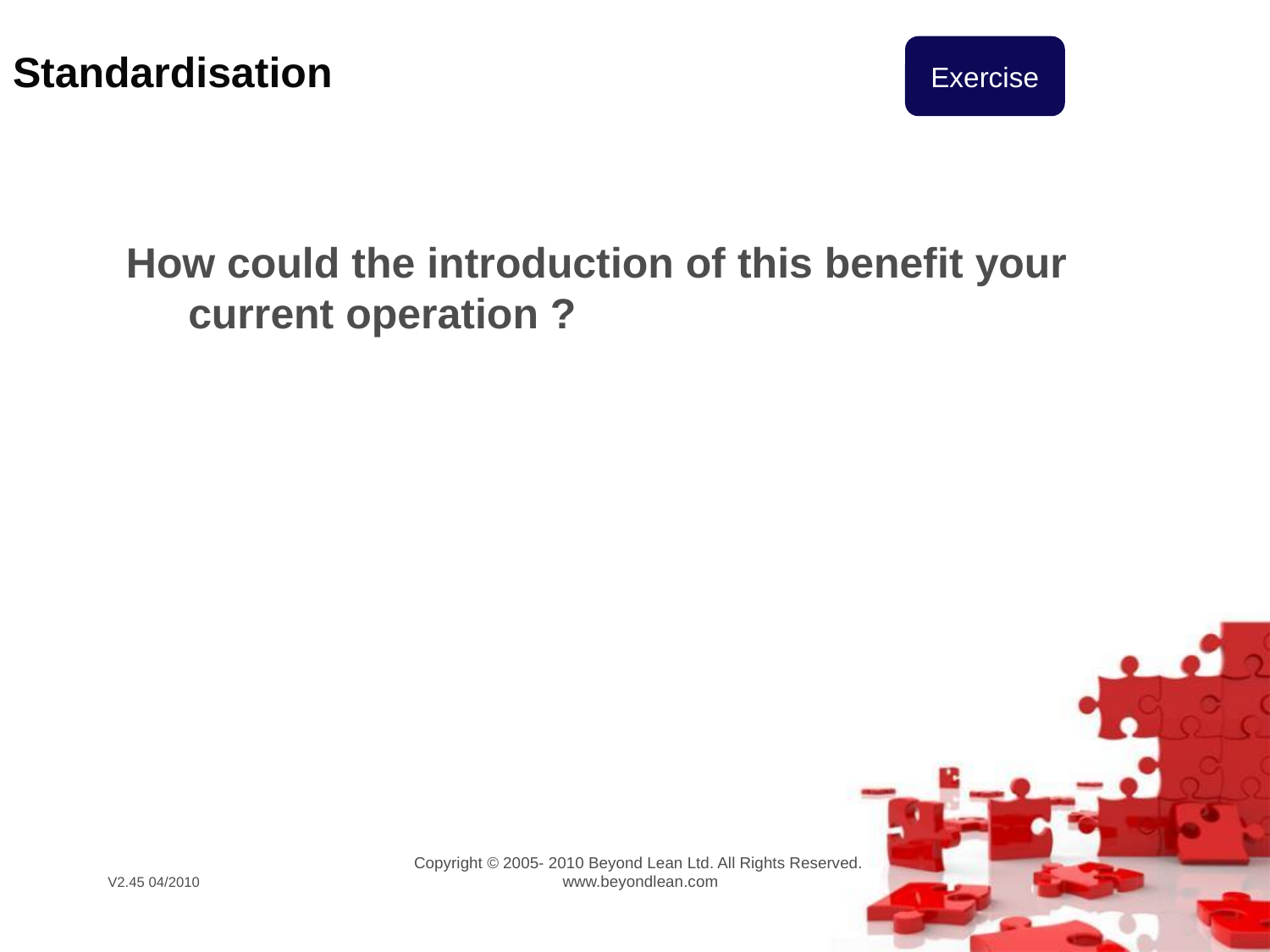

Standardisation
Exercise

How could the introduction of this benefit your current operation ?